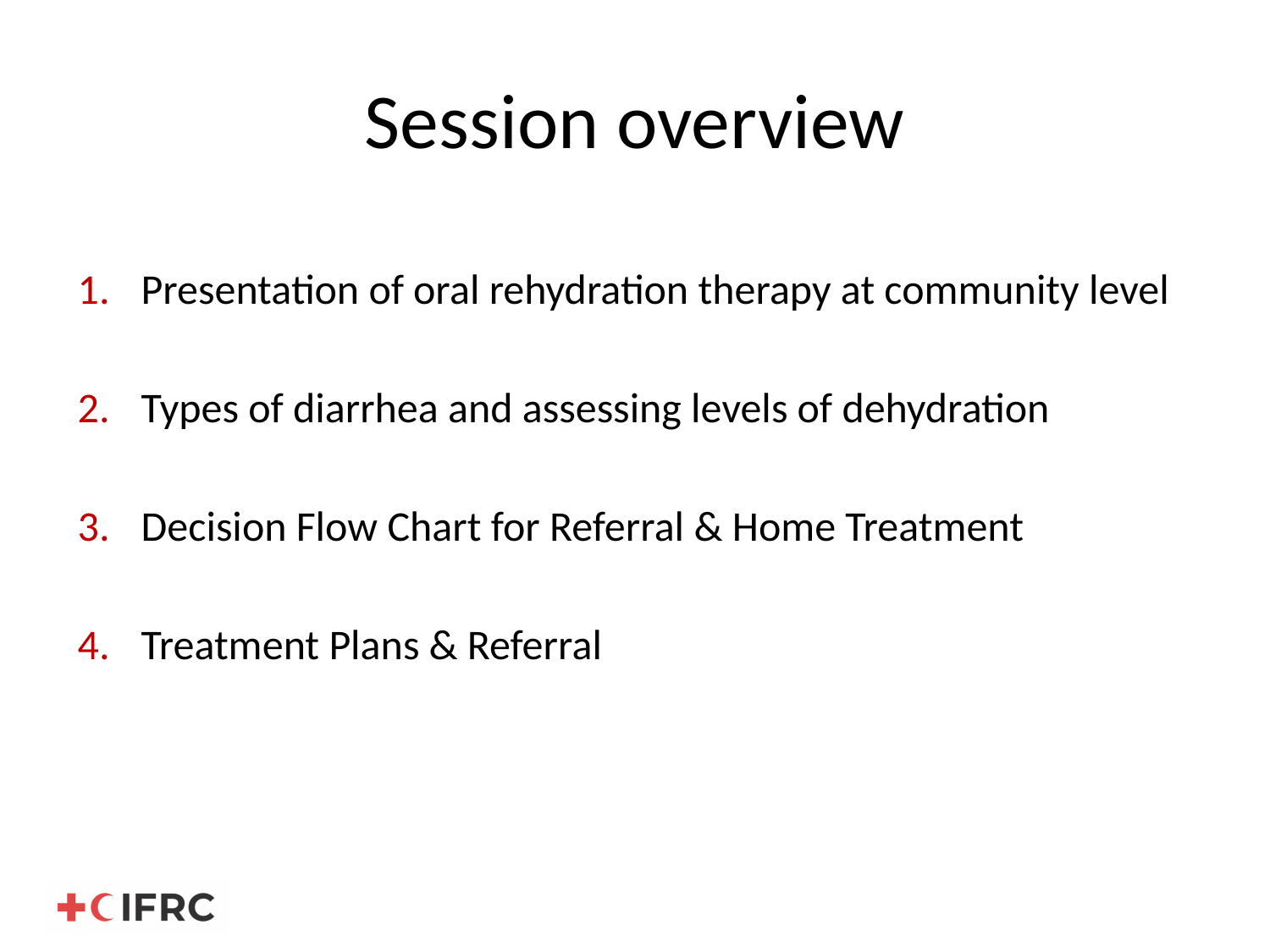

# Session overview

Presentation of oral rehydration therapy at community level

Types of diarrhea and assessing levels of dehydration

Decision Flow Chart for Referral & Home Treatment

Treatment Plans & Referral